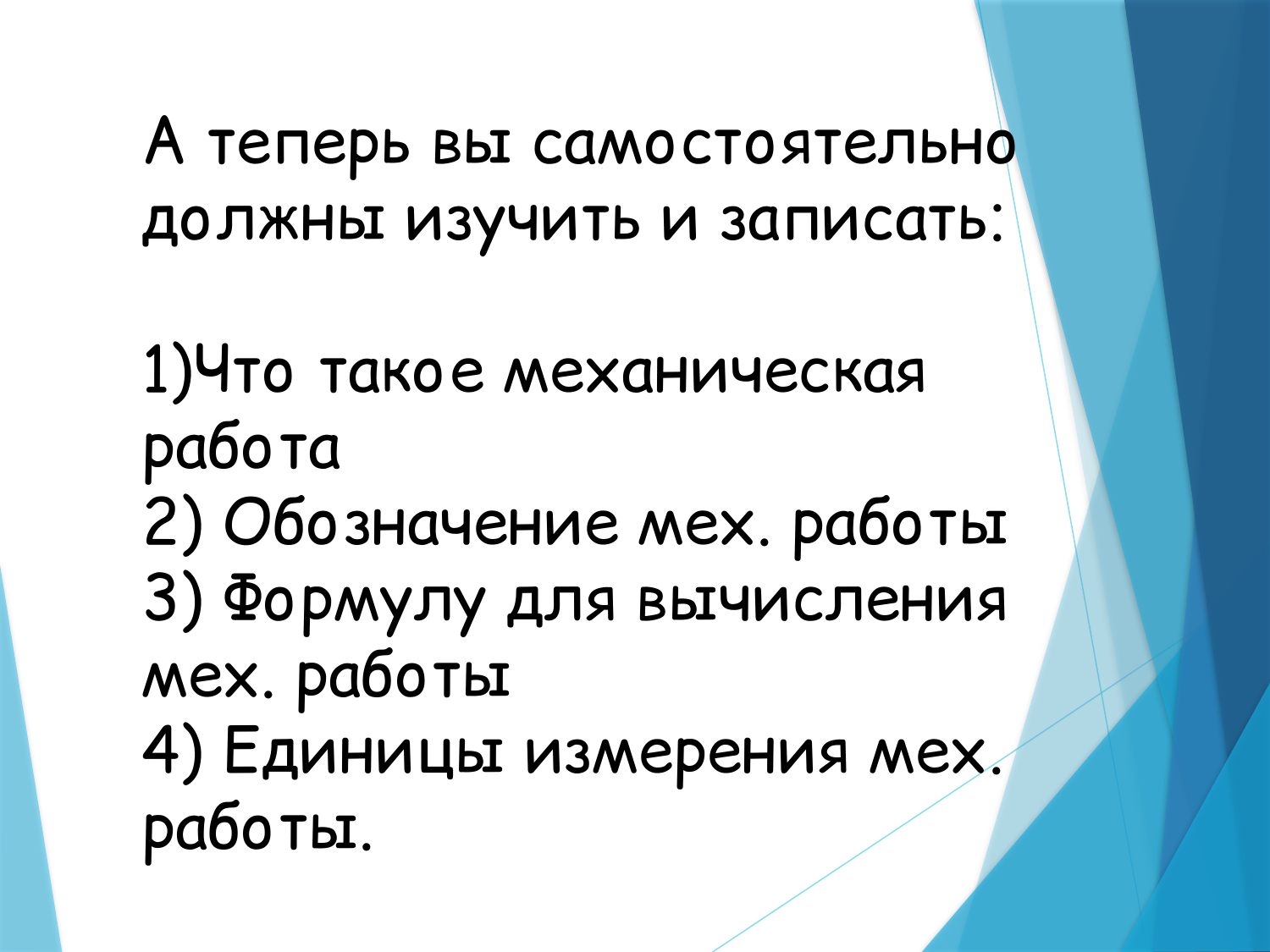

А теперь вы самостоятельно должны изучить и записать:

1)Что такое механическая работа
2) Обозначение мех. работы
3) Формулу для вычисления мех. работы
4) Единицы измерения мех. работы.